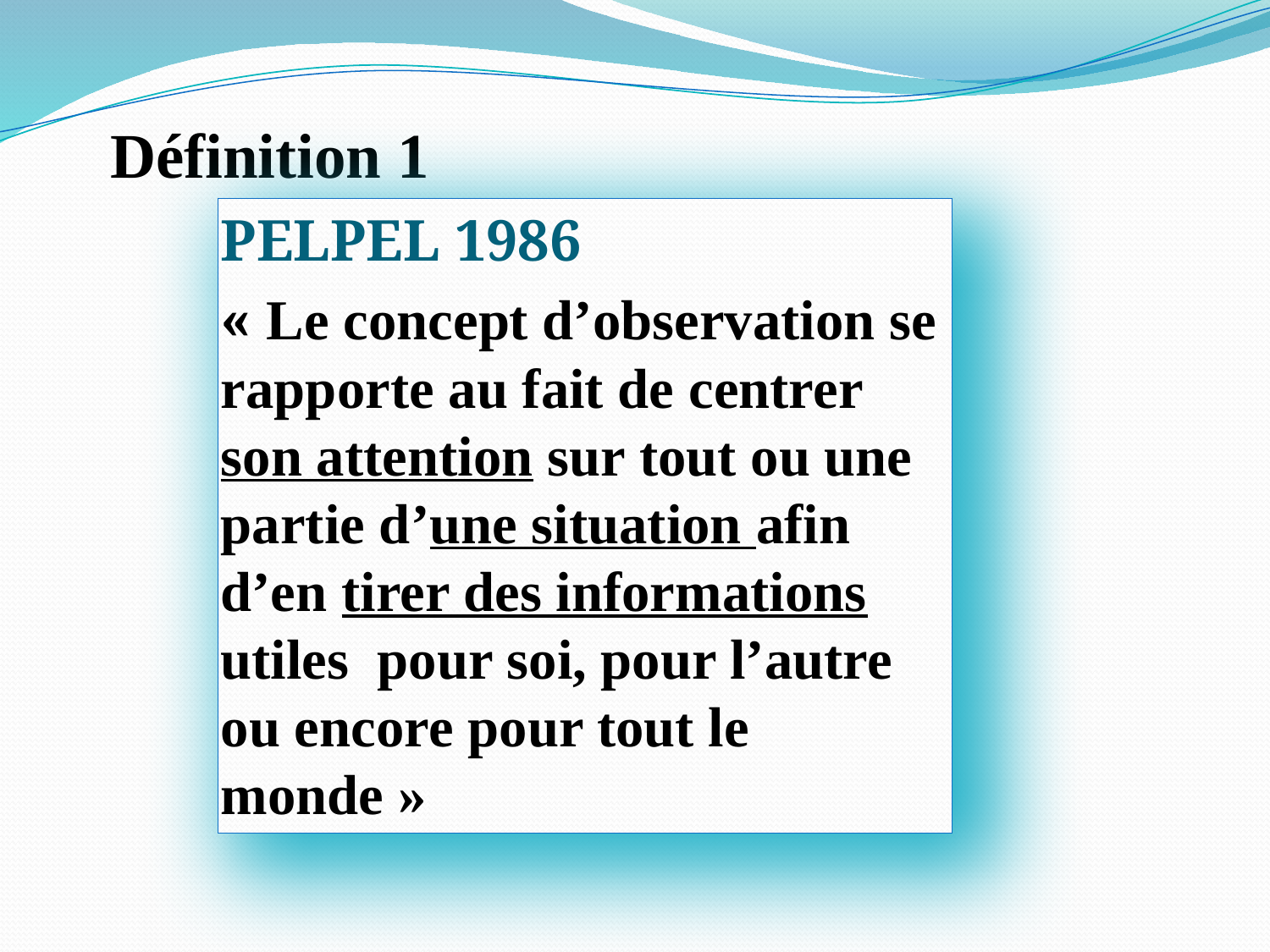

# Définition 1

PELPEL 1986
« Le concept d’observation se rapporte au fait de centrer son attention sur tout ou une partie d’une situation afin d’en tirer des informations utiles  pour soi, pour l’autre ou encore pour tout le monde »